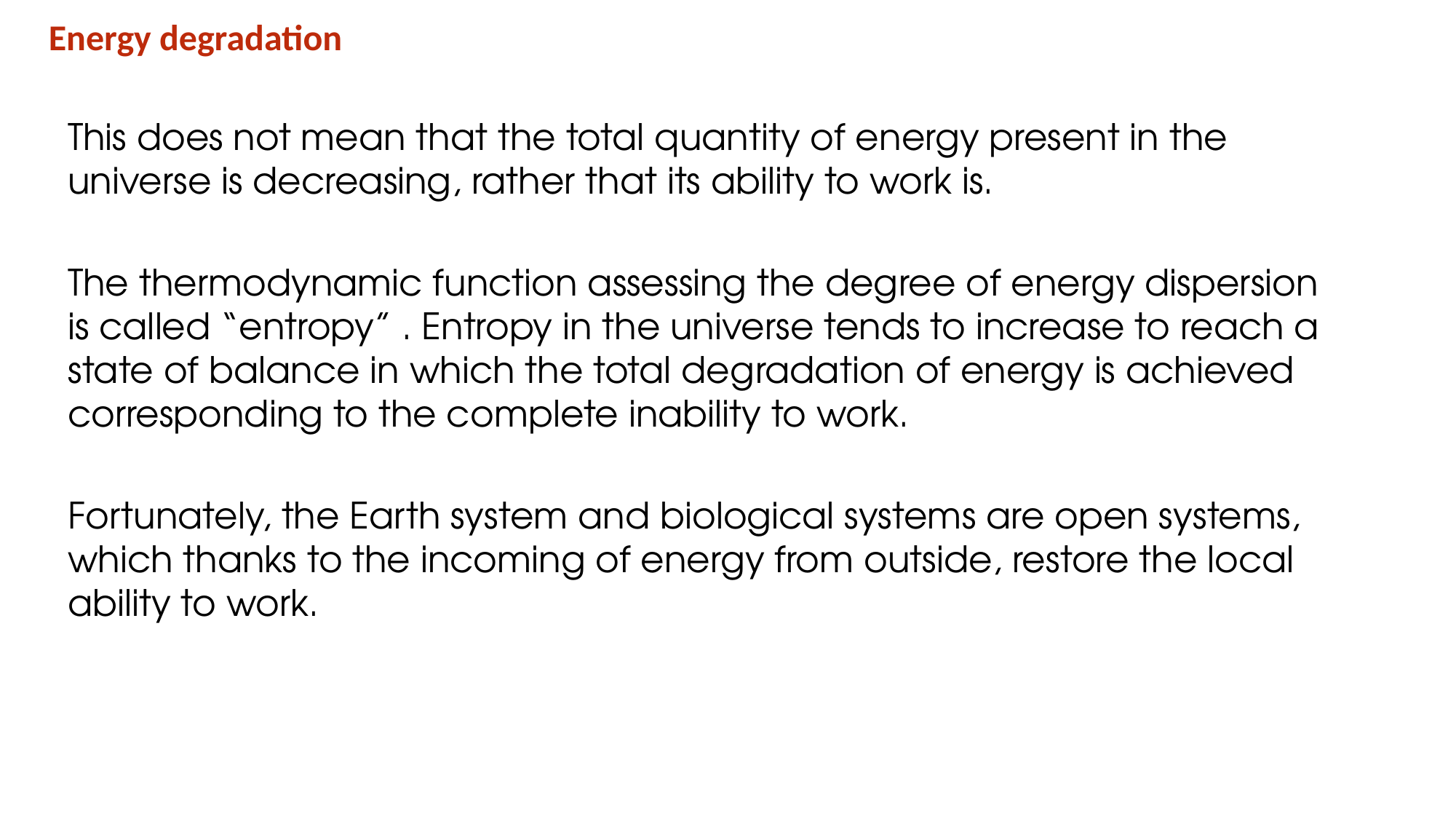

Energy degradation
This does not mean that the total quantity of energy present in the universe is decreasing, rather that its ability to work is.

The thermodynamic function assessing the degree of energy dispersion is called “entropy” . Entropy in the universe tends to increase to reach a state of balance in which the total degradation of energy is achieved corresponding to the complete inability to work.

Fortunately, the Earth system and biological systems are open systems, which thanks to the incoming of energy from outside, restore the local ability to work.